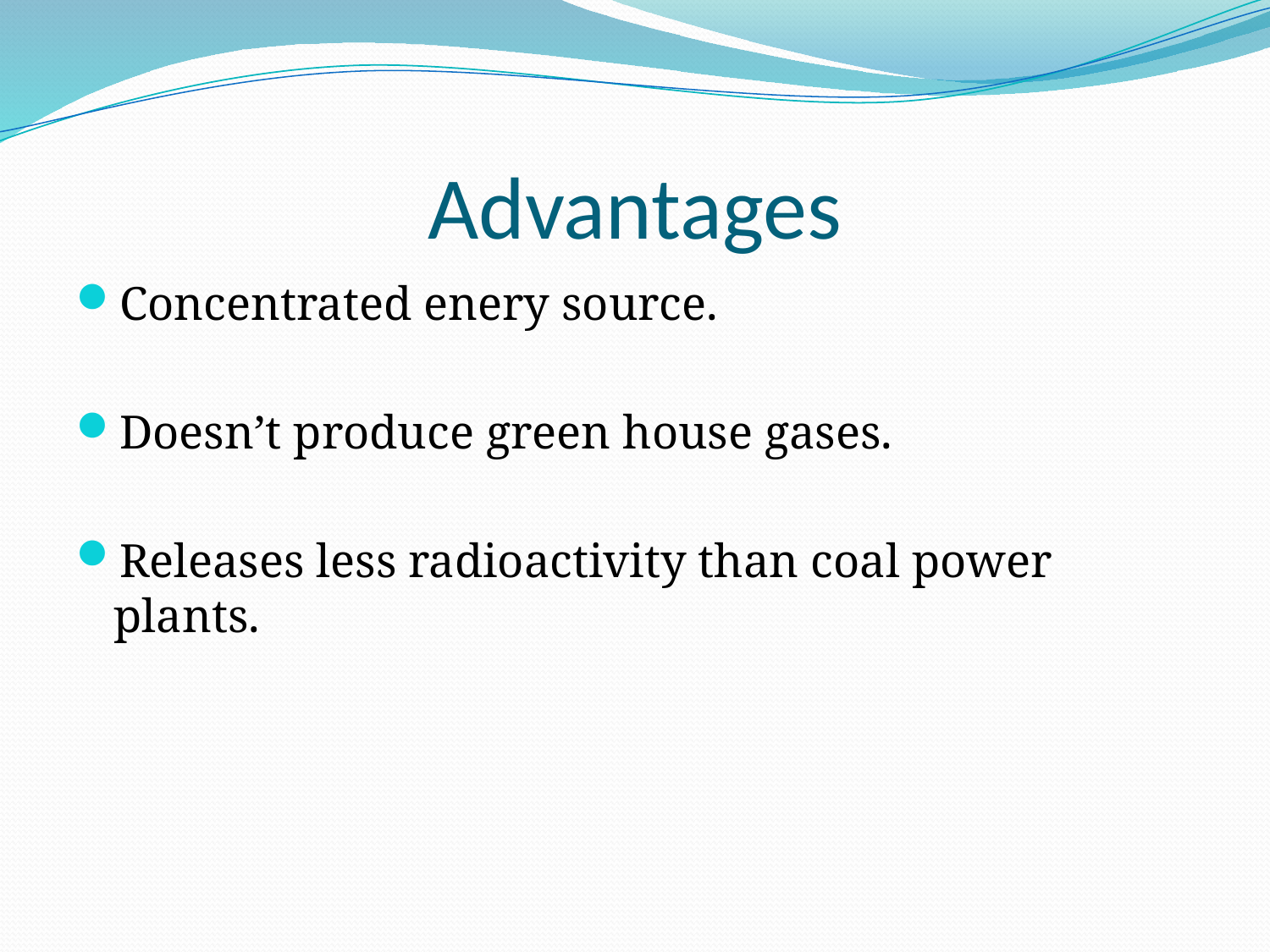

# Advantages
Concentrated enery source.

Doesn’t produce green house gases.

Releases less radioactivity than coal power plants.